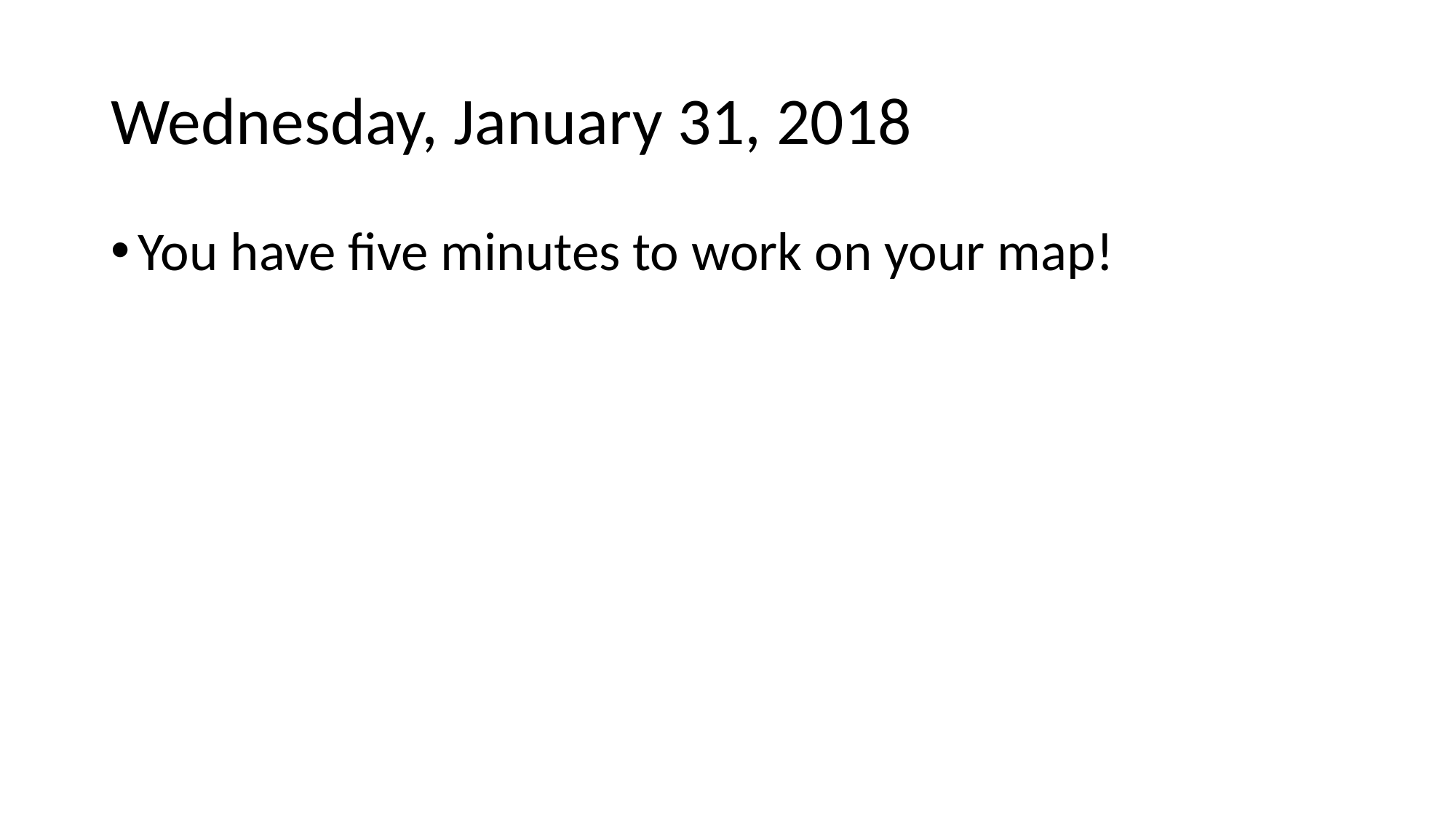

# Wednesday, January 31, 2018
You have five minutes to work on your map!